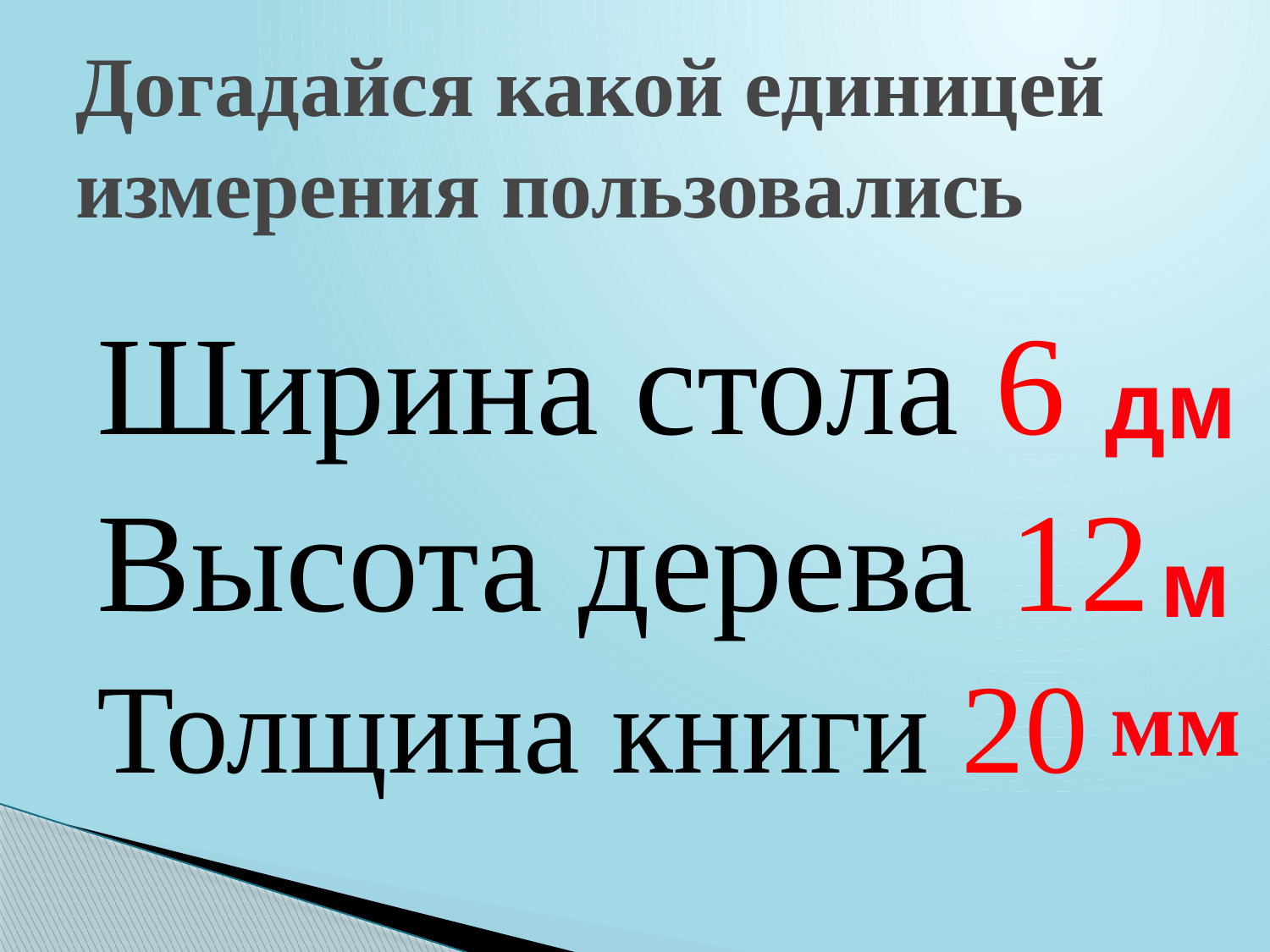

# Догадайся какой единицей измерения пользовались
Ширина стола 6
Высота дерева 12
Толщина книги 20

дм
м
мм